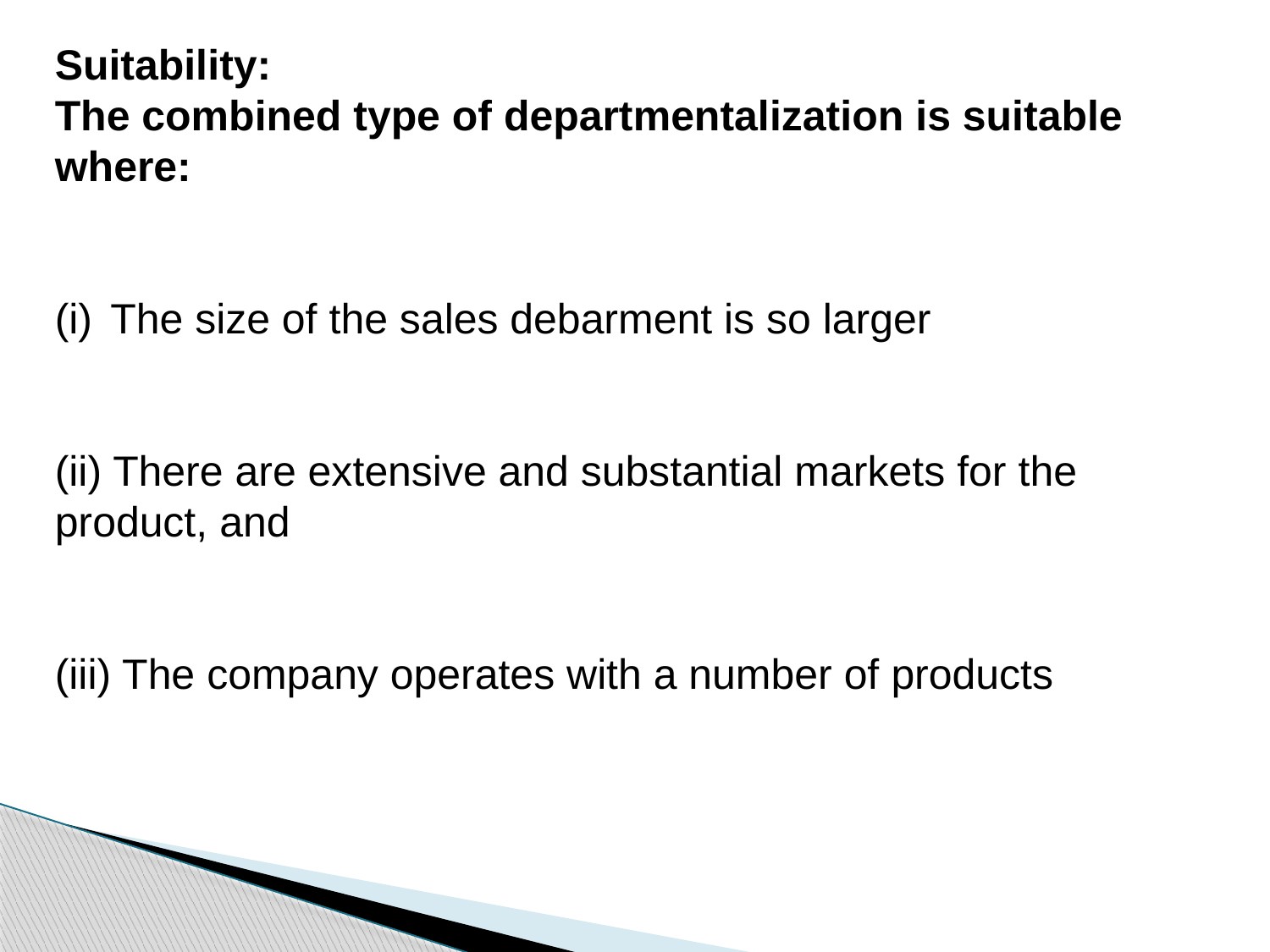

Suitability:
The combined type of departmentalization is suitable where:

The size of the sales debarment is so larger

(ii) There are extensive and substantial markets for the product, and

(iii) The company operates with a number of products